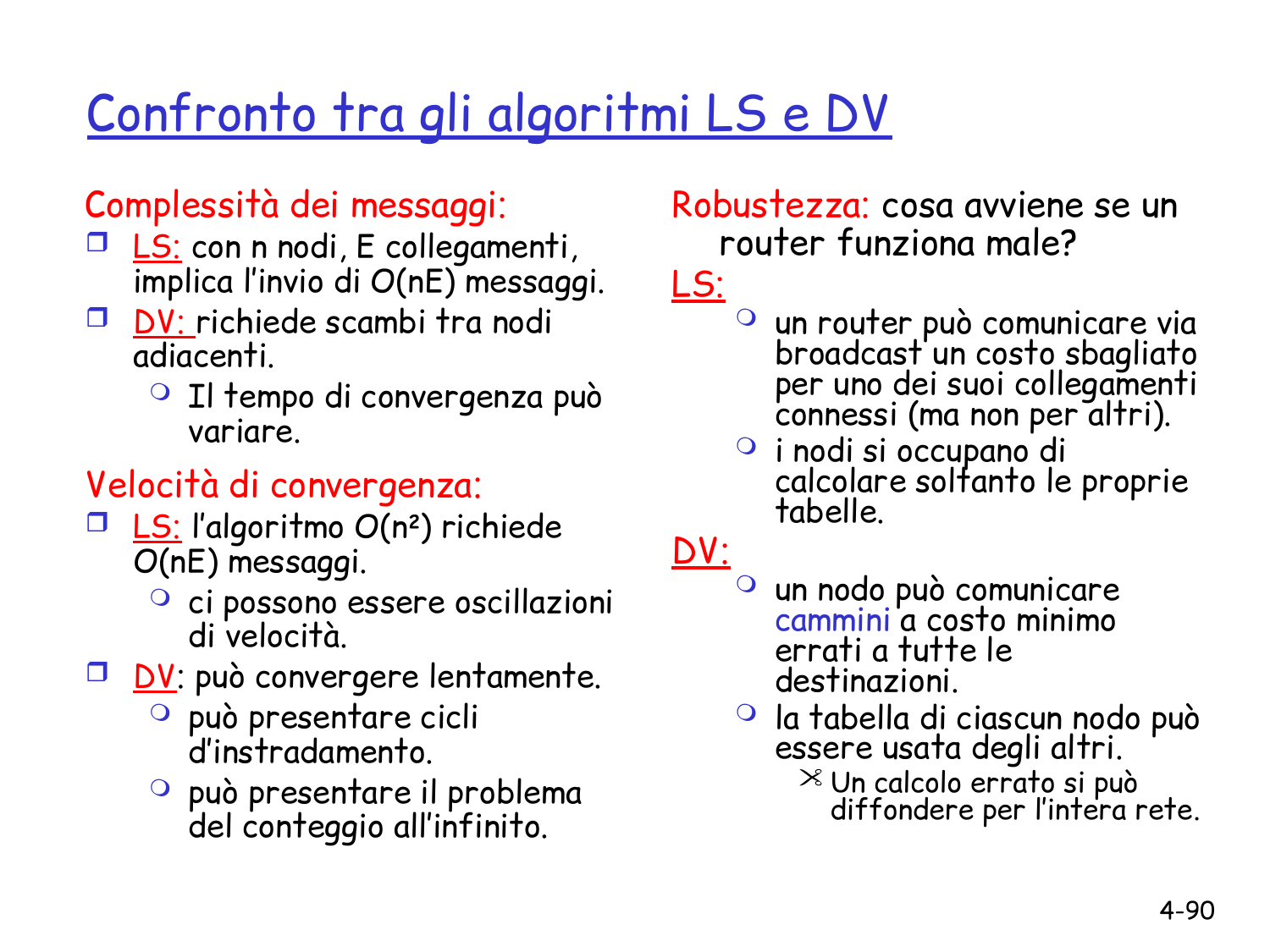

# Confronto tra gli algoritmi LS e DV
Complessità dei messaggi:
LS: con n nodi, E collegamenti, implica l’invio di O(nE) messaggi.
DV: richiede scambi tra nodi adiacenti.
Il tempo di convergenza può variare.
Velocità di convergenza:
LS: l’algoritmo O(n2) richiede O(nE) messaggi.
ci possono essere oscillazioni di velocità.
DV: può convergere lentamente.
può presentare cicli d’instradamento.
può presentare il problema del conteggio all’infinito.
Robustezza: cosa avviene se un router funziona male?
LS:
un router può comunicare via broadcast un costo sbagliato per uno dei suoi collegamenti connessi (ma non per altri).
i nodi si occupano di calcolare soltanto le proprie tabelle.
DV:
un nodo può comunicare cammini a costo minimo errati a tutte le destinazioni.
la tabella di ciascun nodo può essere usata degli altri.
Un calcolo errato si può diffondere per l’intera rete.
4-90